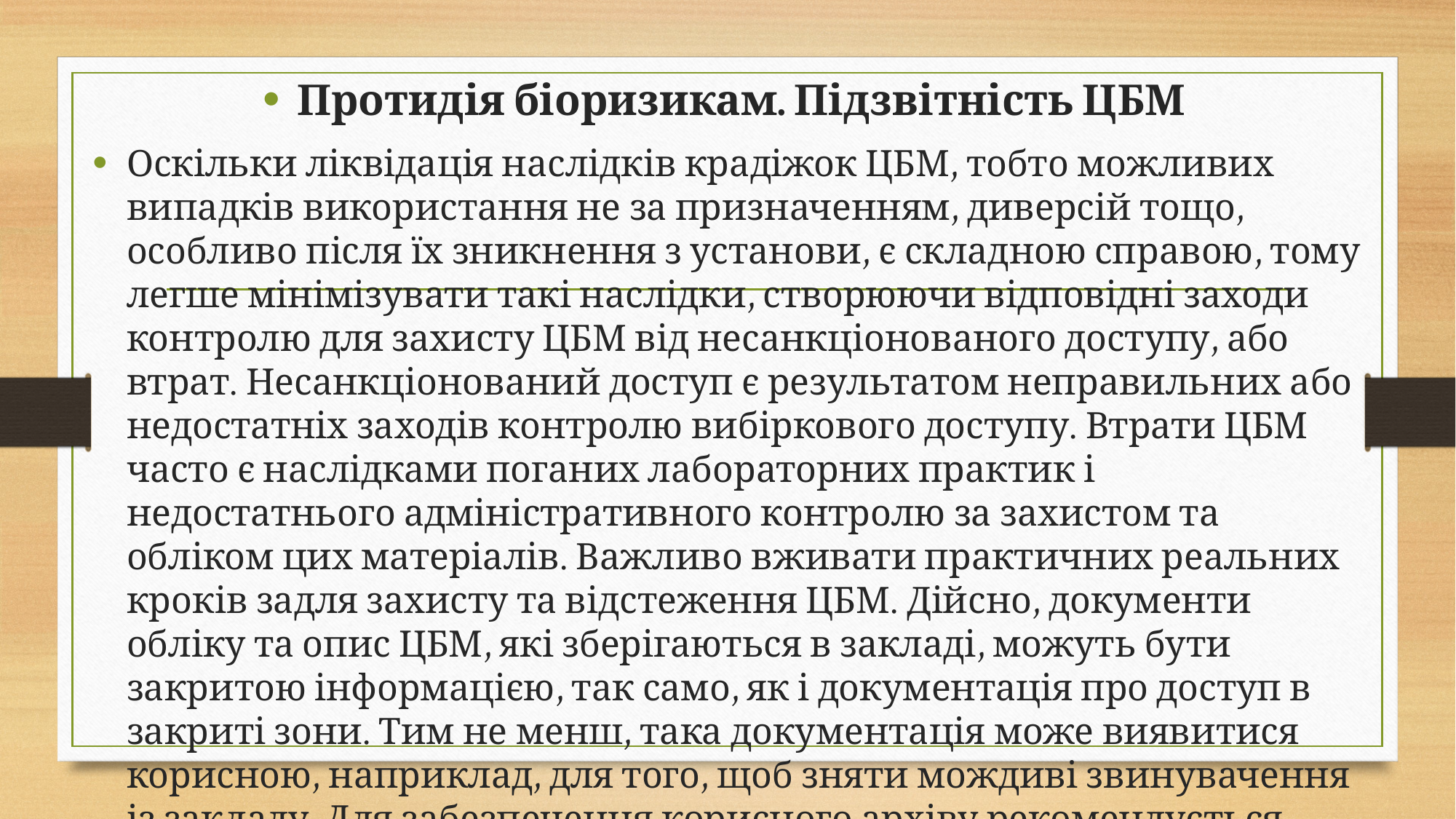

Протидія біоризикам. Підзвітність ЦБМ
Оскільки ліквідація наслідків крадіжок ЦБМ, тобто можливих випадків використання не за призначенням, диверсій тощо, особливо після їх зникнення з установи, є складною справою, тому легше мінімізувати такі наслідки, створюючи відповідні заходи контролю для захисту ЦБМ від несанкціонованого доступу, або втрат. Несанкціонований доступ є результатом неправильних або недостатніх заходів контролю вибіркового доступу. Втрати ЦБМ часто є наслідками поганих лабораторних практик і недостатнього адміністративного контролю за захистом та обліком цих матеріалів. Важливо вживати практичних реальних кроків задля захисту та відстеження ЦБМ. Дійсно, документи обліку та опис ЦБМ, які зберігаються в закладі, можуть бути закритою інформацією, так само, як і документація про доступ в закриті зони. Тим не менш, така документація може виявитися корисною, наприклад, для того, щоб зняти мождиві звинувачення із закладу. Для забезпечення корисного архіву рекомендується збирати і зберігати записи протягом певного часу до того, як вони будуть знищені.